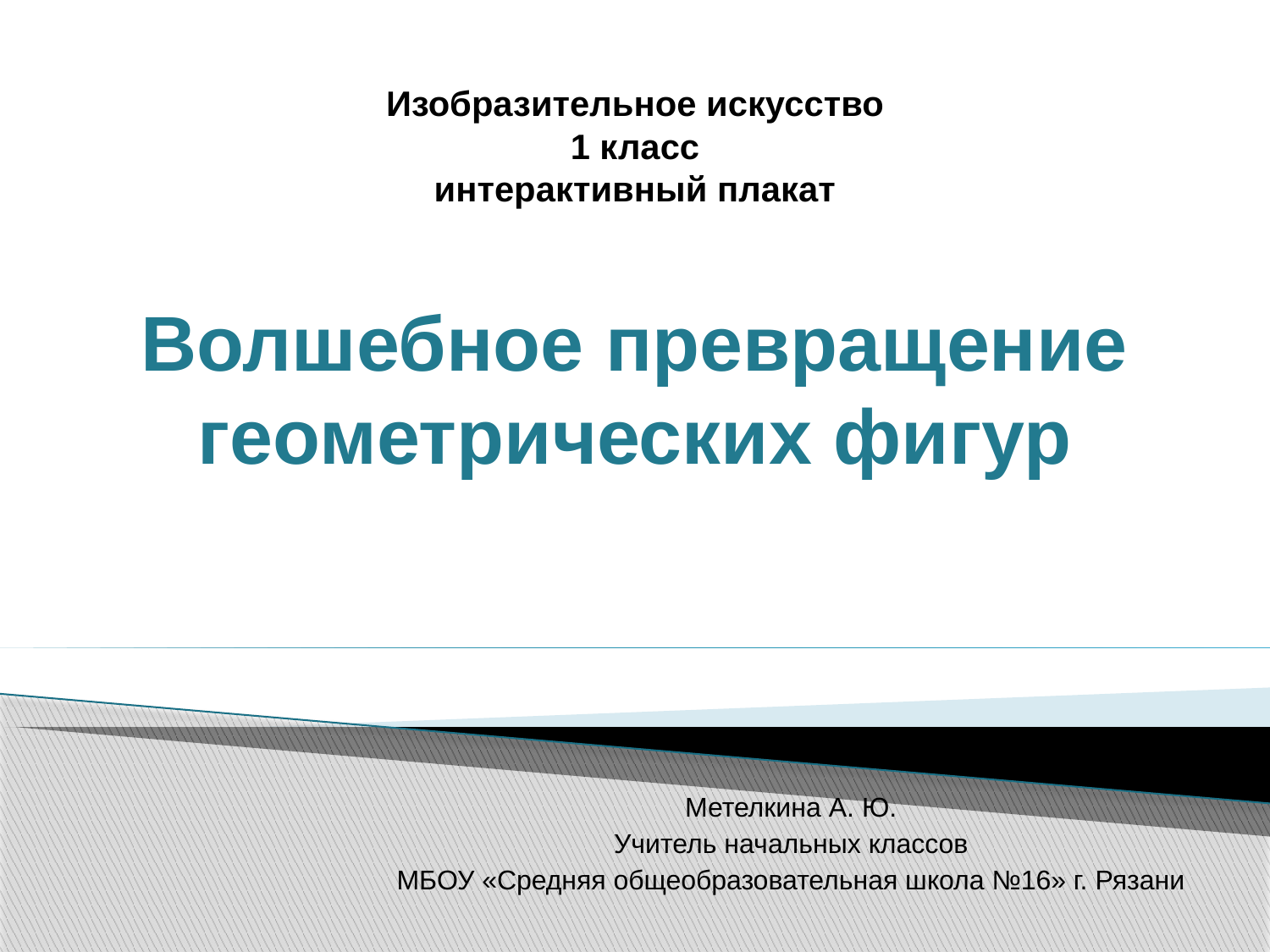

# Изобразительное искусство 1 класс интерактивный плакат Волшебное превращение геометрических фигур
Метелкина А. Ю.
Учитель начальных классов
МБОУ «Средняя общеобразовательная школа №16» г. Рязани